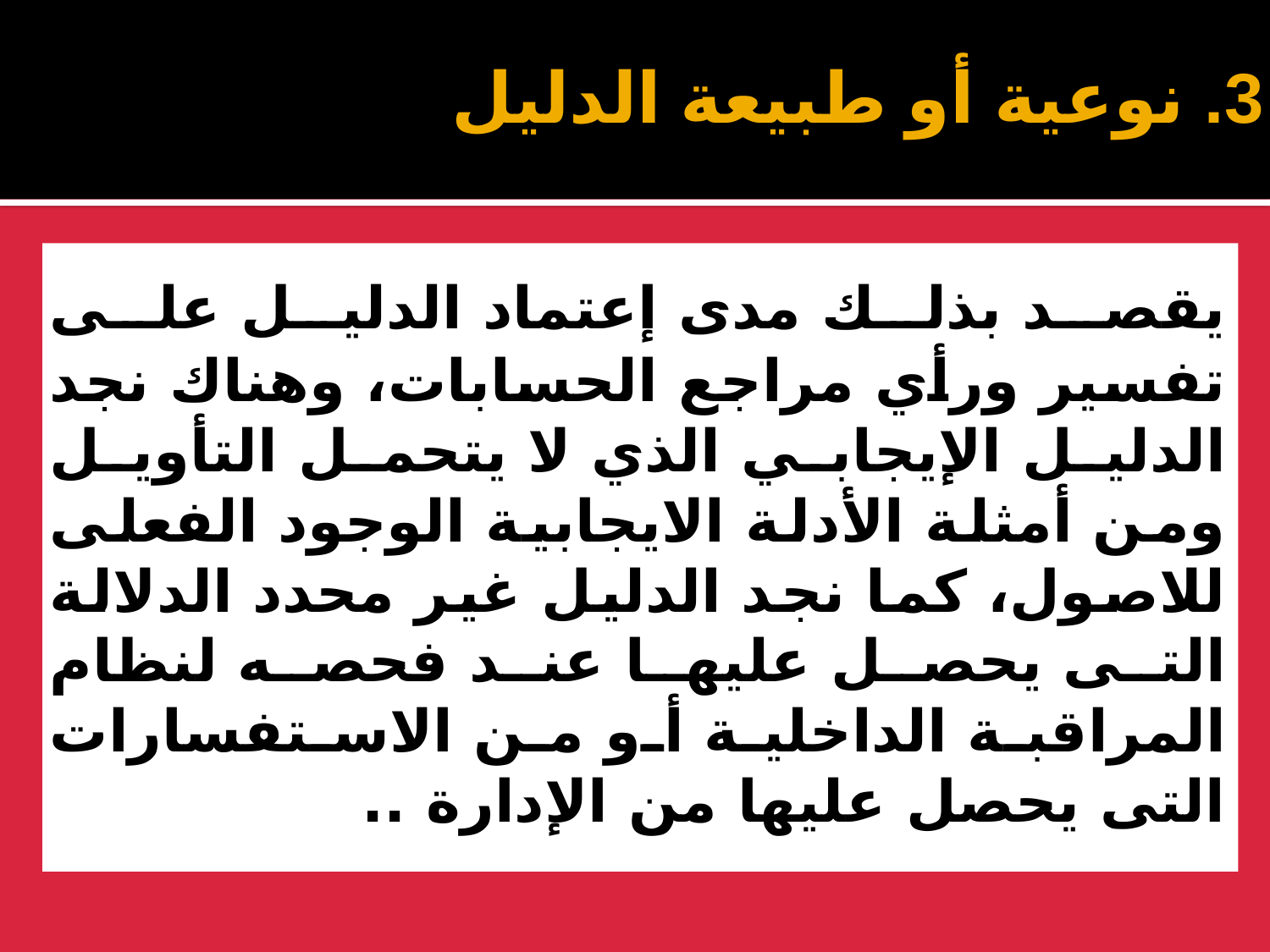

# 3. نوعية أو طبيعة الدليل
	يقصد بذلك مدى إعتماد الدليل على تفسير ورأي مراجع الحسابات، وهناك نجد الدليل الإيجابي الذي لا يتحمل التأويل ومن أمثلة الأدلة الايجابية الوجود الفعلى للاصول، كما نجد الدليل غير محدد الدلالة التى يحصل عليها عند فحصه لنظام المراقبة الداخلية أو من الاستفسارات التى يحصل عليها من الإدارة ..